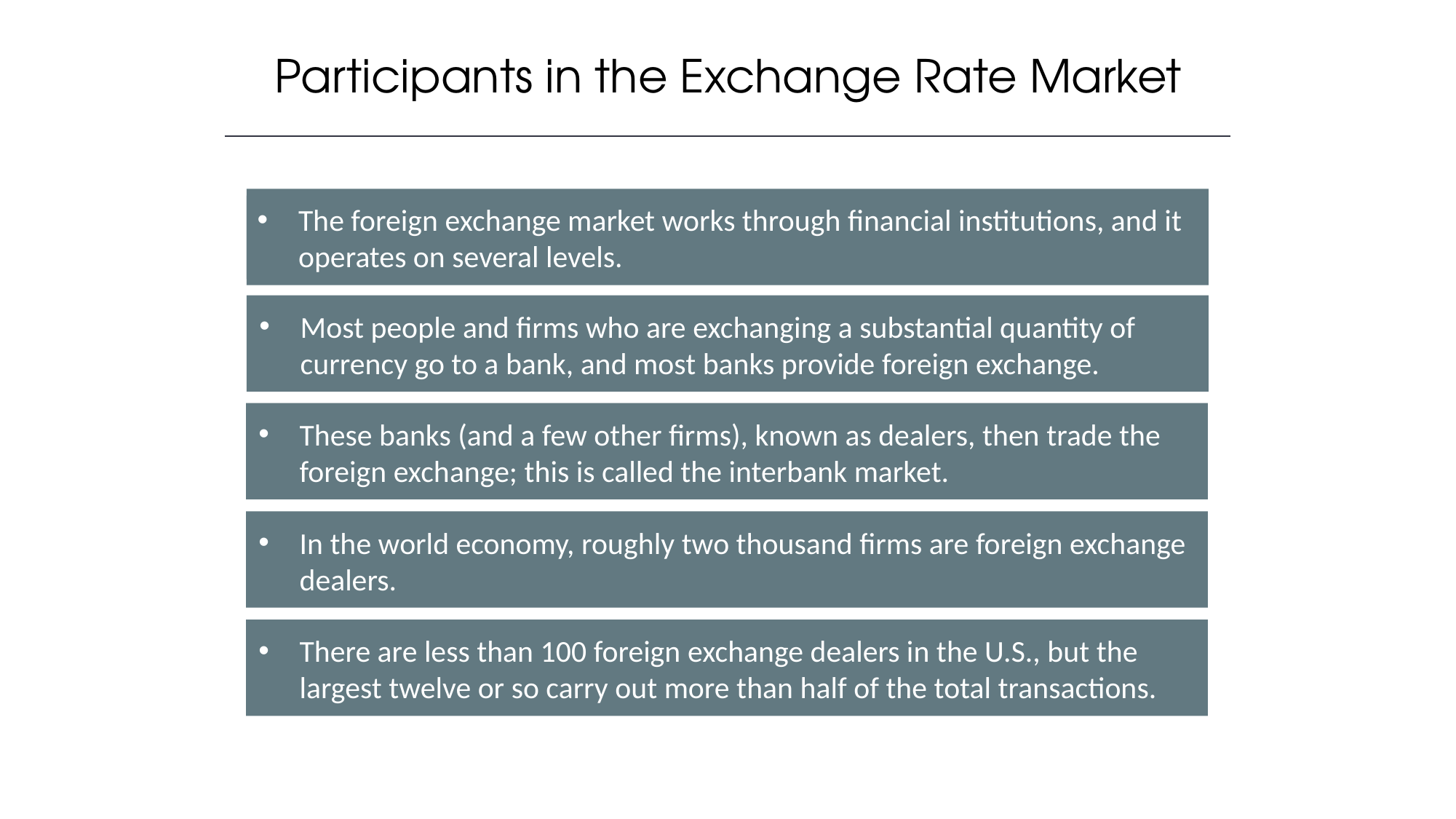

Participants in the Exchange Rate Market
HAWKES LEARNING

The foreign exchange market works through financial institutions, and it operates on several levels.

Most people and firms who are exchanging a substantial quantity of currency go to a bank, and most banks provide foreign exchange.

These banks (and a few other firms), known as dealers, then trade the foreign exchange; this is called the interbank market.

In the world economy, roughly two thousand firms are foreign exchange dealers.

There are less than 100 foreign exchange dealers in the U.S., but the largest twelve or so carry out more than half of the total transactions.